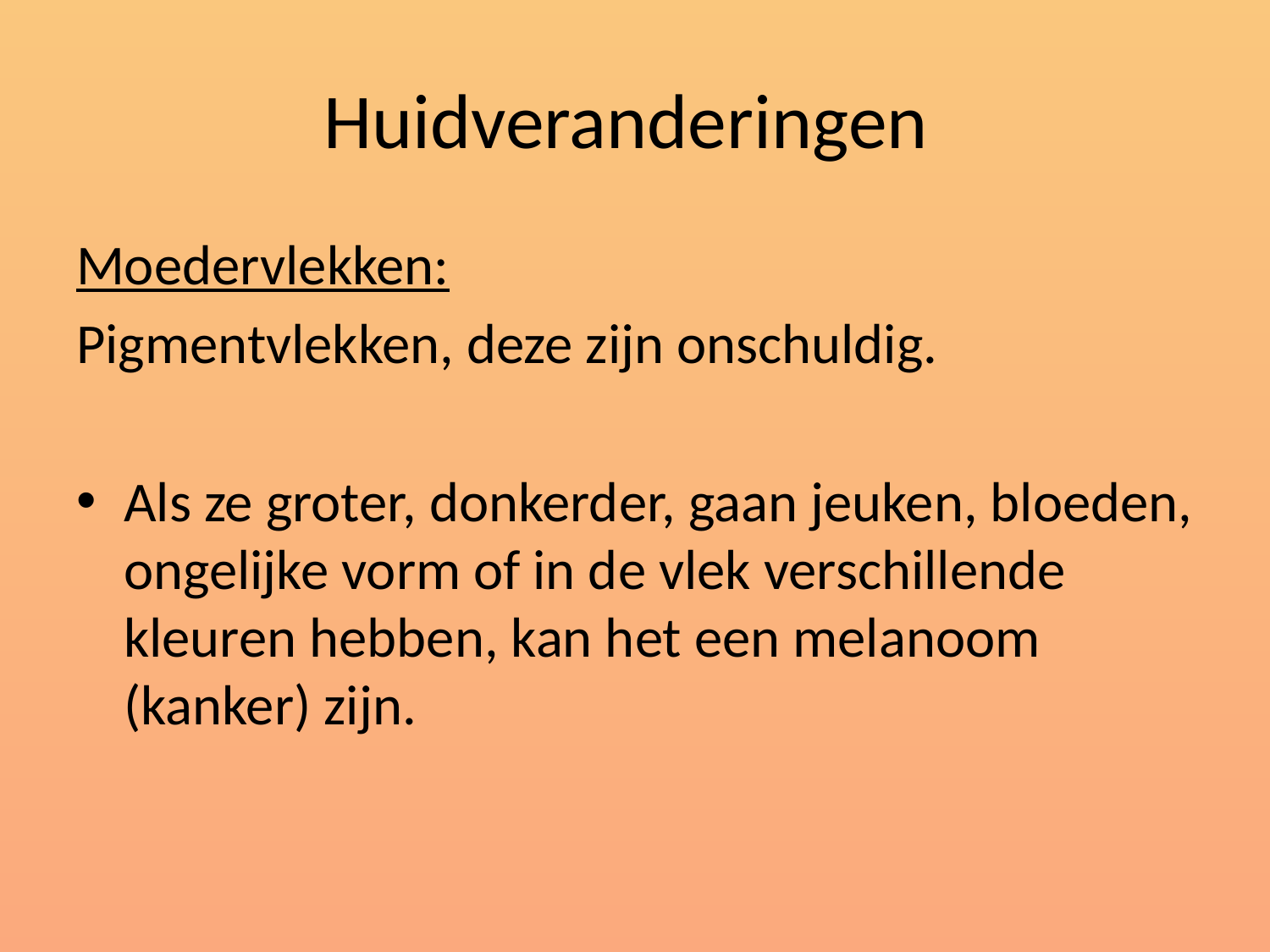

# Huidveranderingen
Moedervlekken:
Pigmentvlekken, deze zijn onschuldig.

Als ze groter, donkerder, gaan jeuken, bloeden, ongelijke vorm of in de vlek verschillende kleuren hebben, kan het een melanoom (kanker) zijn.